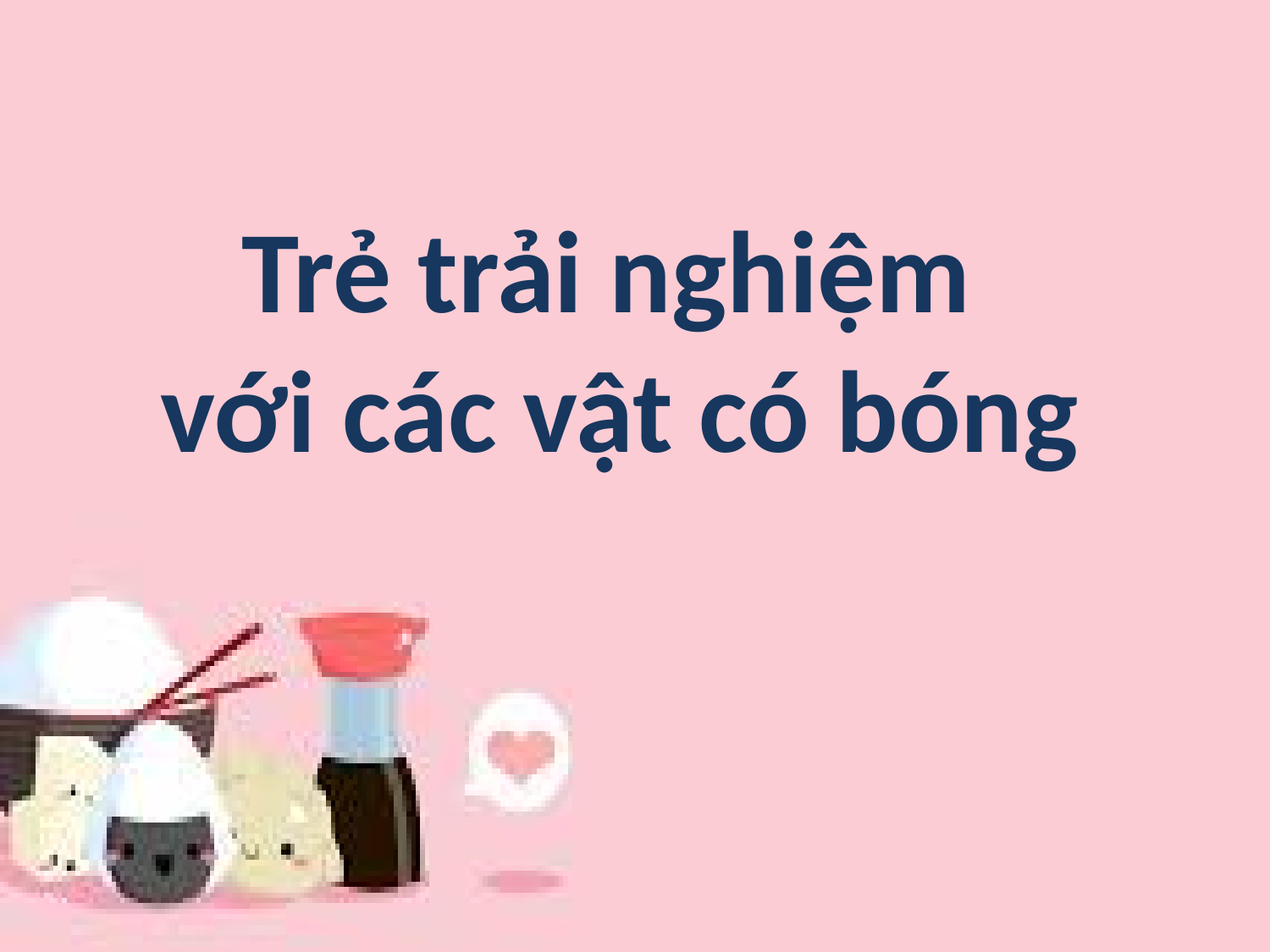

Trẻ trải nghiệm
 với các vật có bóng